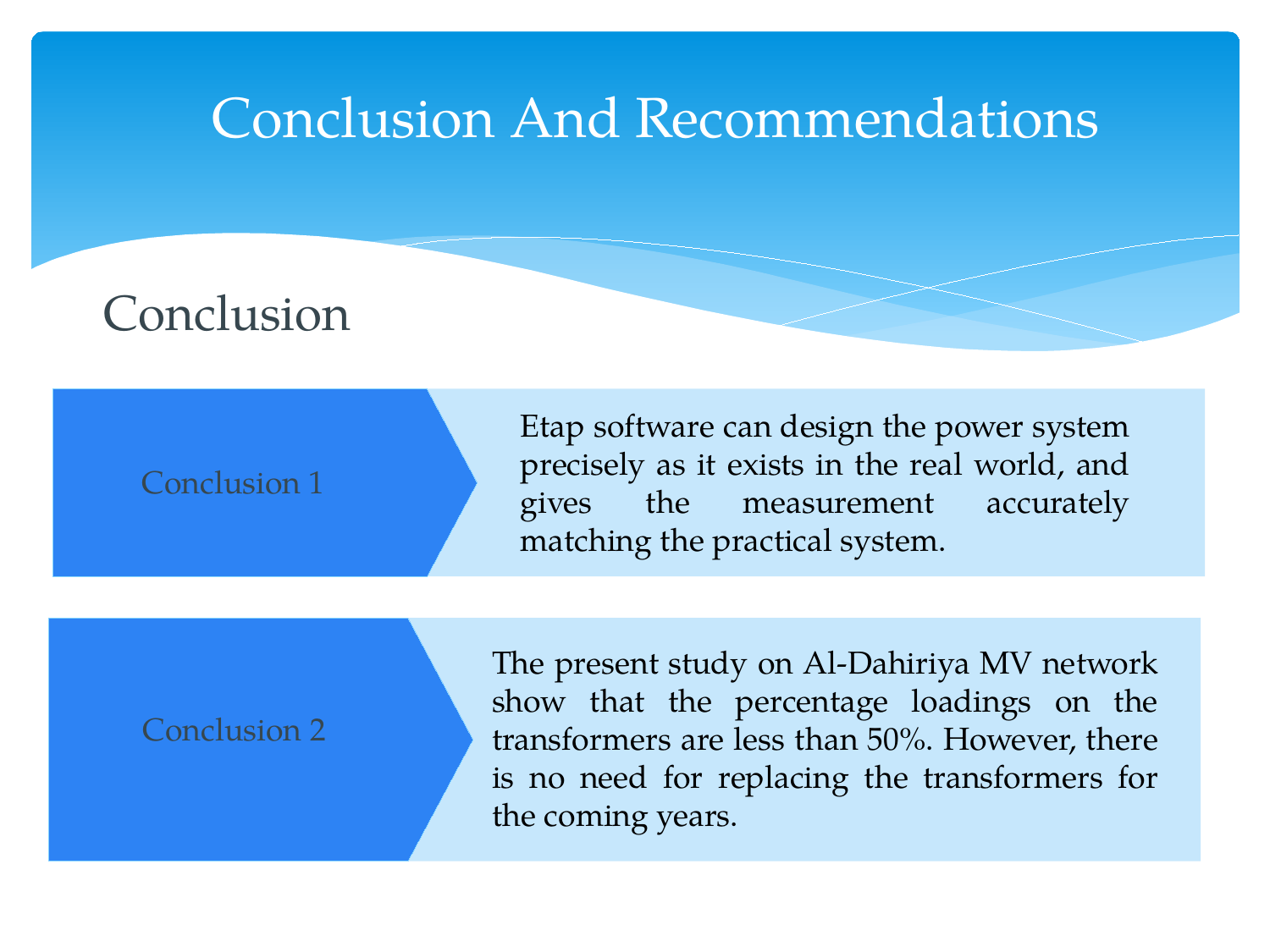

# Conclusion And Recommendations
Conclusion

Etap software can design the power system precisely as it exists in the real world, and gives the measurement accurately matching the practical system.
Conclusion 1

The present study on Al-Dahiriya MV network show that the percentage loadings on the transformers are less than 50%. However, there is no need for replacing the transformers for the coming years.
Conclusion 2